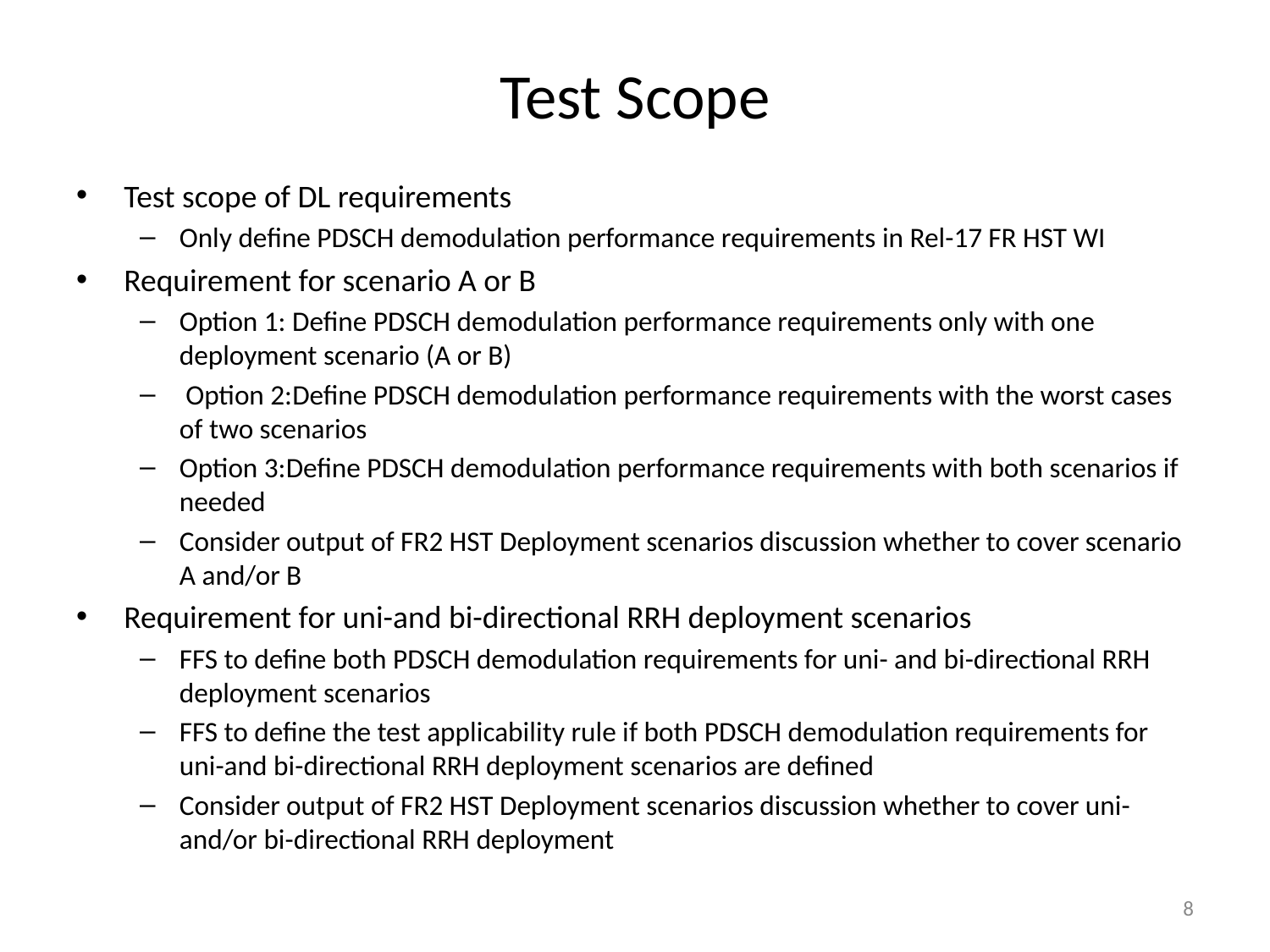

# Test Scope
Test scope of DL requirements
Only define PDSCH demodulation performance requirements in Rel-17 FR HST WI
Requirement for scenario A or B
Option 1: Define PDSCH demodulation performance requirements only with one deployment scenario (A or B)
 Option 2:Define PDSCH demodulation performance requirements with the worst cases of two scenarios
Option 3:Define PDSCH demodulation performance requirements with both scenarios if needed
Consider output of FR2 HST Deployment scenarios discussion whether to cover scenario A and/or B
Requirement for uni-and bi-directional RRH deployment scenarios
FFS to define both PDSCH demodulation requirements for uni- and bi-directional RRH deployment scenarios
FFS to define the test applicability rule if both PDSCH demodulation requirements for uni-and bi-directional RRH deployment scenarios are defined
Consider output of FR2 HST Deployment scenarios discussion whether to cover uni- and/or bi-directional RRH deployment

8